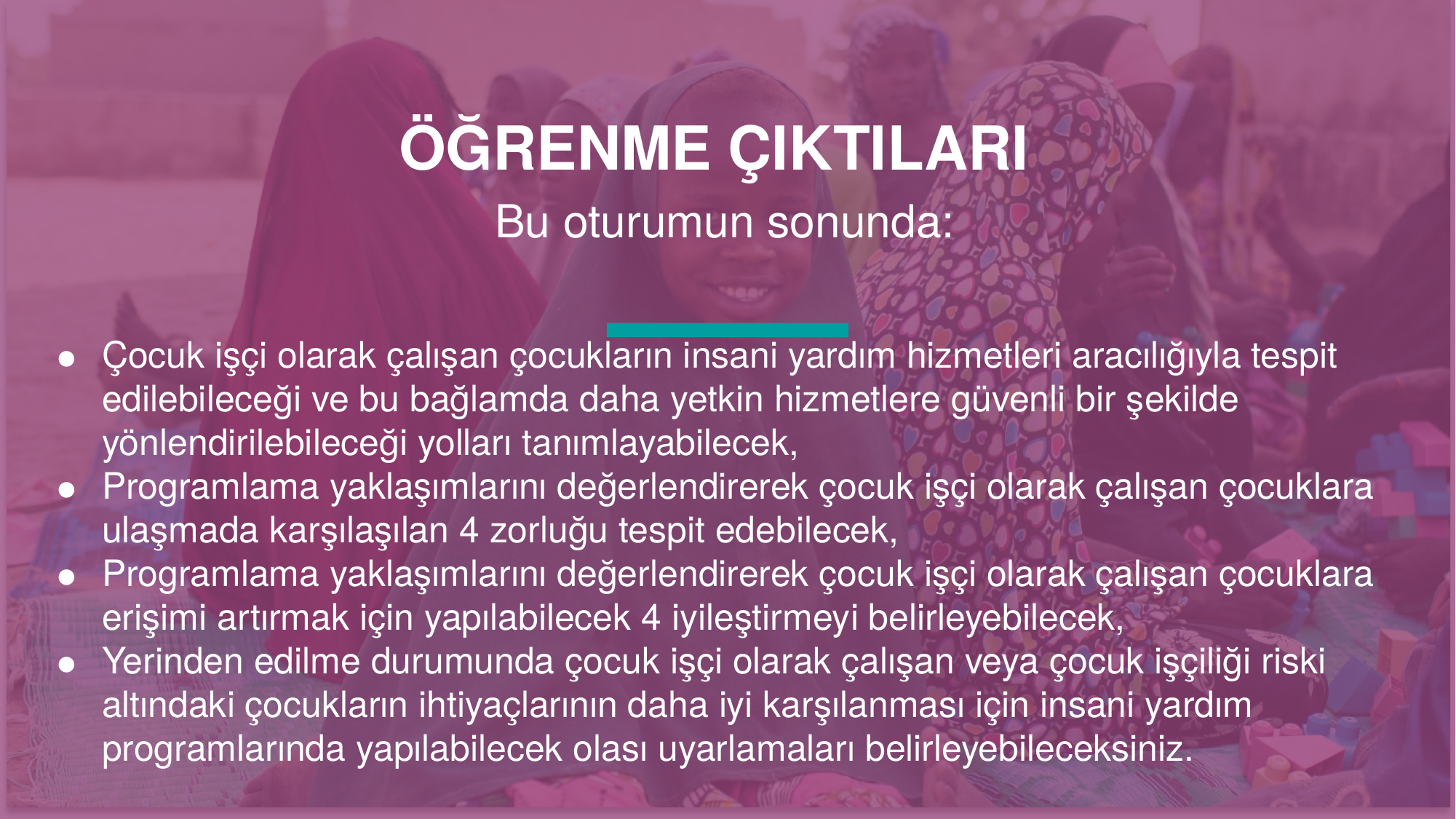

ÖĞRENME ÇIKTILARI
Bu oturumun sonunda:
Çocuk işçi olarak çalışan çocukların insani yardım hizmetleri aracılığıyla tespit edilebileceği ve bu bağlamda daha yetkin hizmetlere güvenli bir şekilde yönlendirilebileceği yolları tanımlayabilecek,
Programlama yaklaşımlarını değerlendirerek çocuk işçi olarak çalışan çocuklara ulaşmada karşılaşılan 4 zorluğu tespit edebilecek,
Programlama yaklaşımlarını değerlendirerek çocuk işçi olarak çalışan çocuklara erişimi artırmak için yapılabilecek 4 iyileştirmeyi belirleyebilecek,
Yerinden edilme durumunda çocuk işçi olarak çalışan veya çocuk işçiliği riski altındaki çocukların ihtiyaçlarının daha iyi karşılanması için insani yardım programlarında yapılabilecek olası uyarlamaları belirleyebileceksiniz.